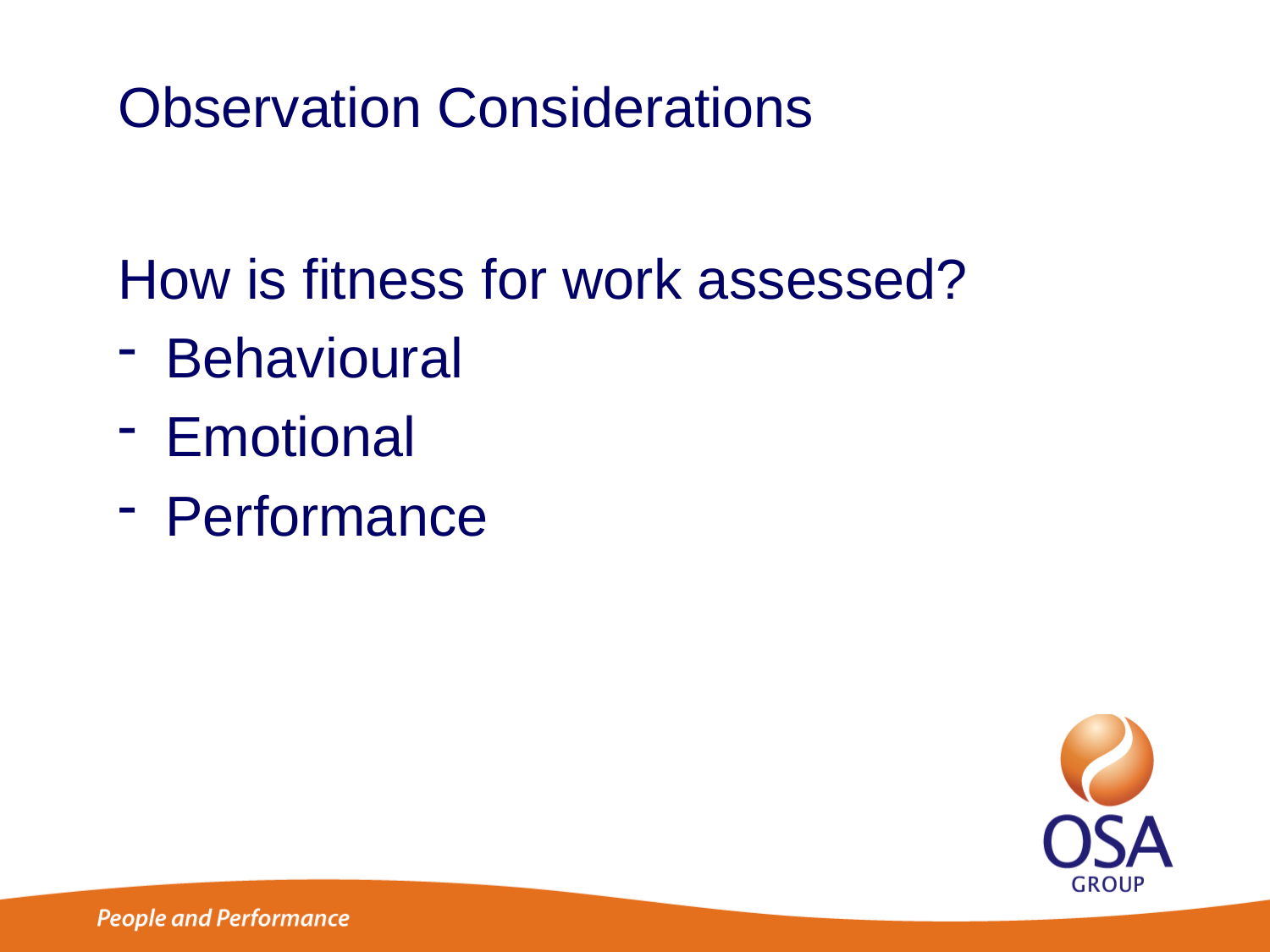

# Observation Considerations
How is fitness for work assessed?
Behavioural
Emotional
Performance